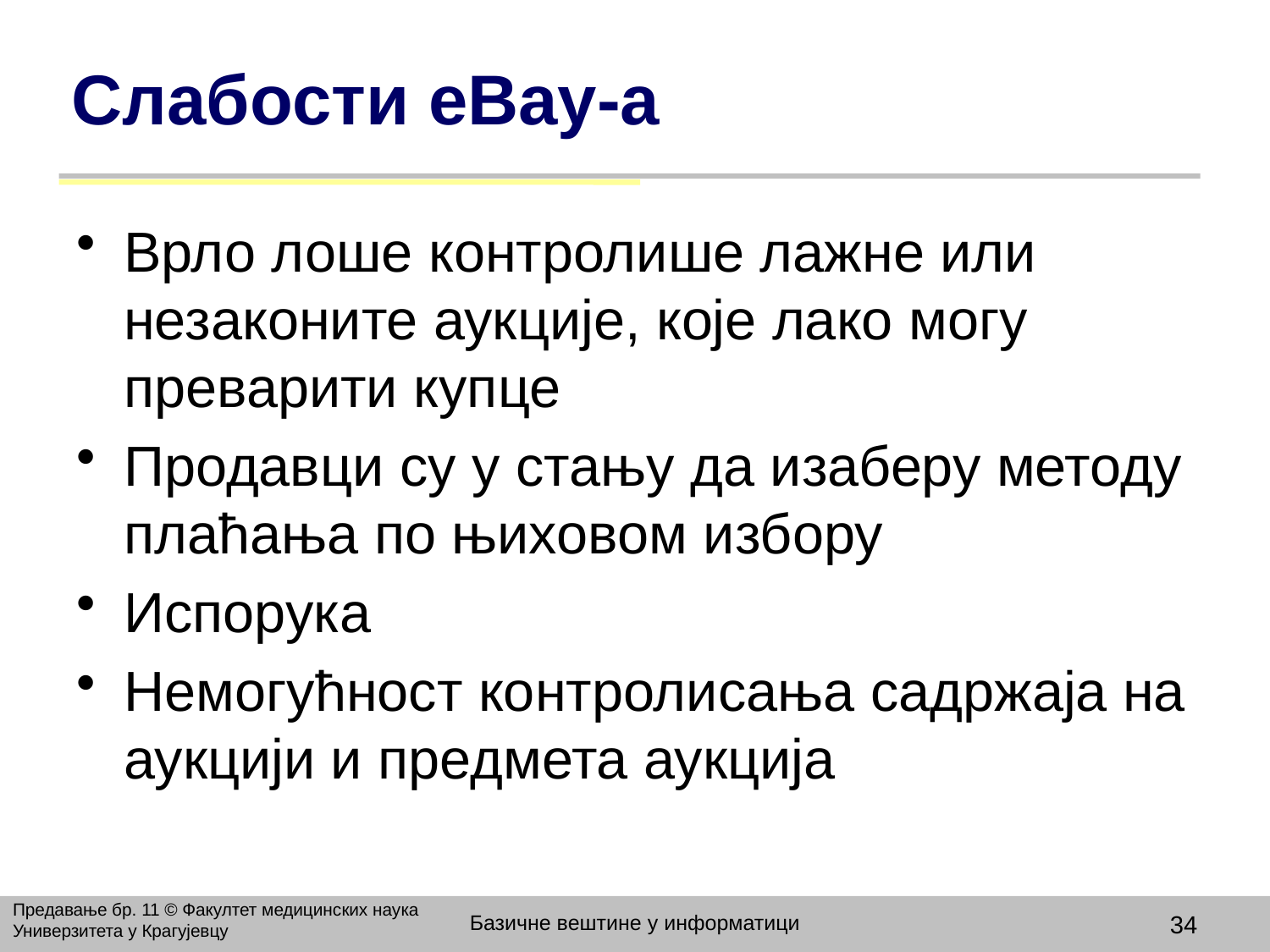

# Слабости eBay-а
Врло лоше контролише лажне или незаконите аукције, које лако могу преварити купце
Продавци су у стању да изаберу методу плаћања по њиховом избору
Испорука
Немогућност контролисања садржаја на аукцији и предмета аукција
Предавање бр. 11 © Факултет медицинских наука Универзитета у Крагујевцу
Базичне вештине у информатици
34